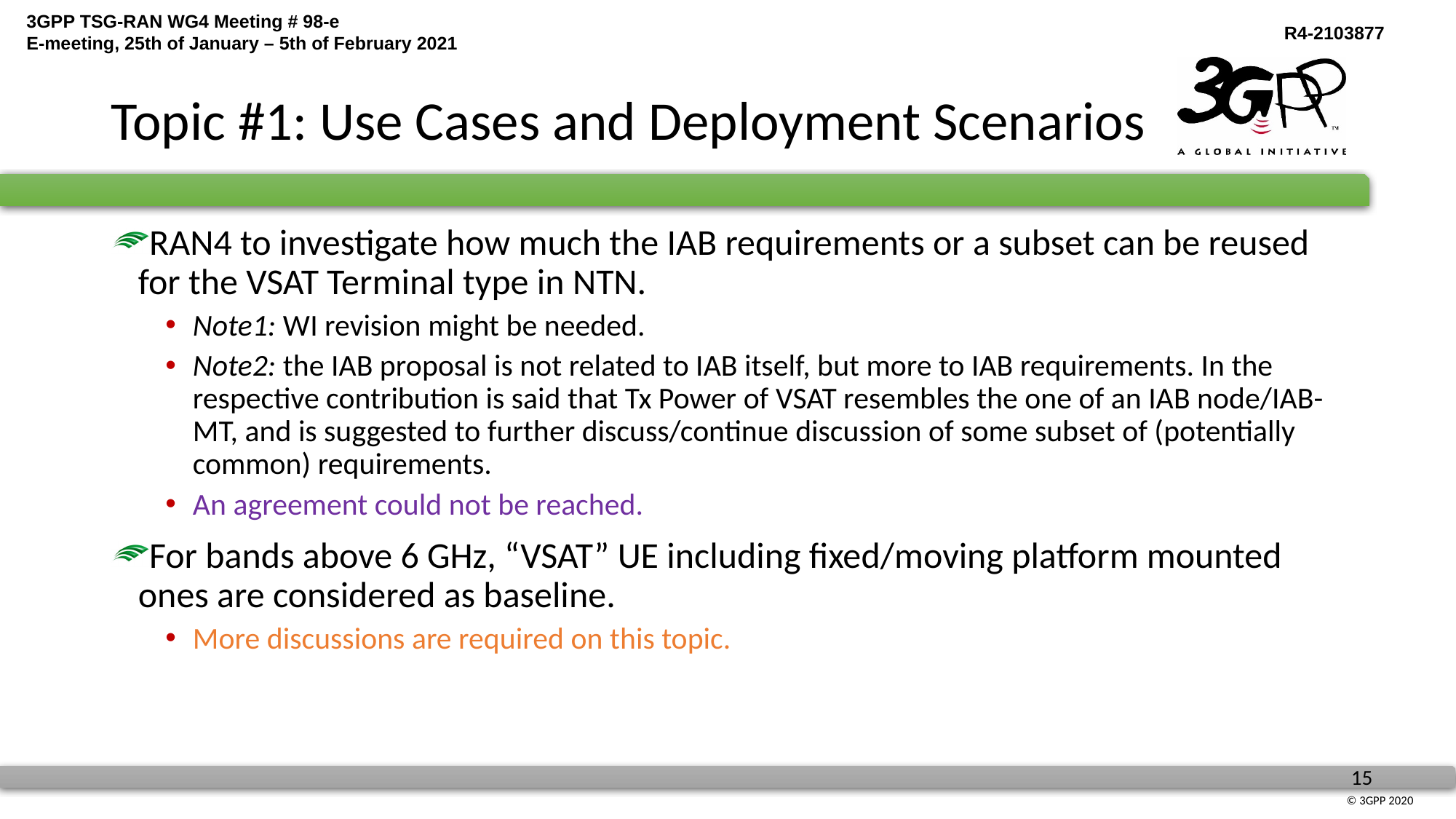

# Topic #1: Use Cases and Deployment Scenarios
RAN4 to investigate how much the IAB requirements or a subset can be reused for the VSAT Terminal type in NTN.
Note1: WI revision might be needed.
Note2: the IAB proposal is not related to IAB itself, but more to IAB requirements. In the respective contribution is said that Tx Power of VSAT resembles the one of an IAB node/IAB-MT, and is suggested to further discuss/continue discussion of some subset of (potentially common) requirements.
An agreement could not be reached.
For bands above 6 GHz, “VSAT” UE including fixed/moving platform mounted ones are considered as baseline.
More discussions are required on this topic.